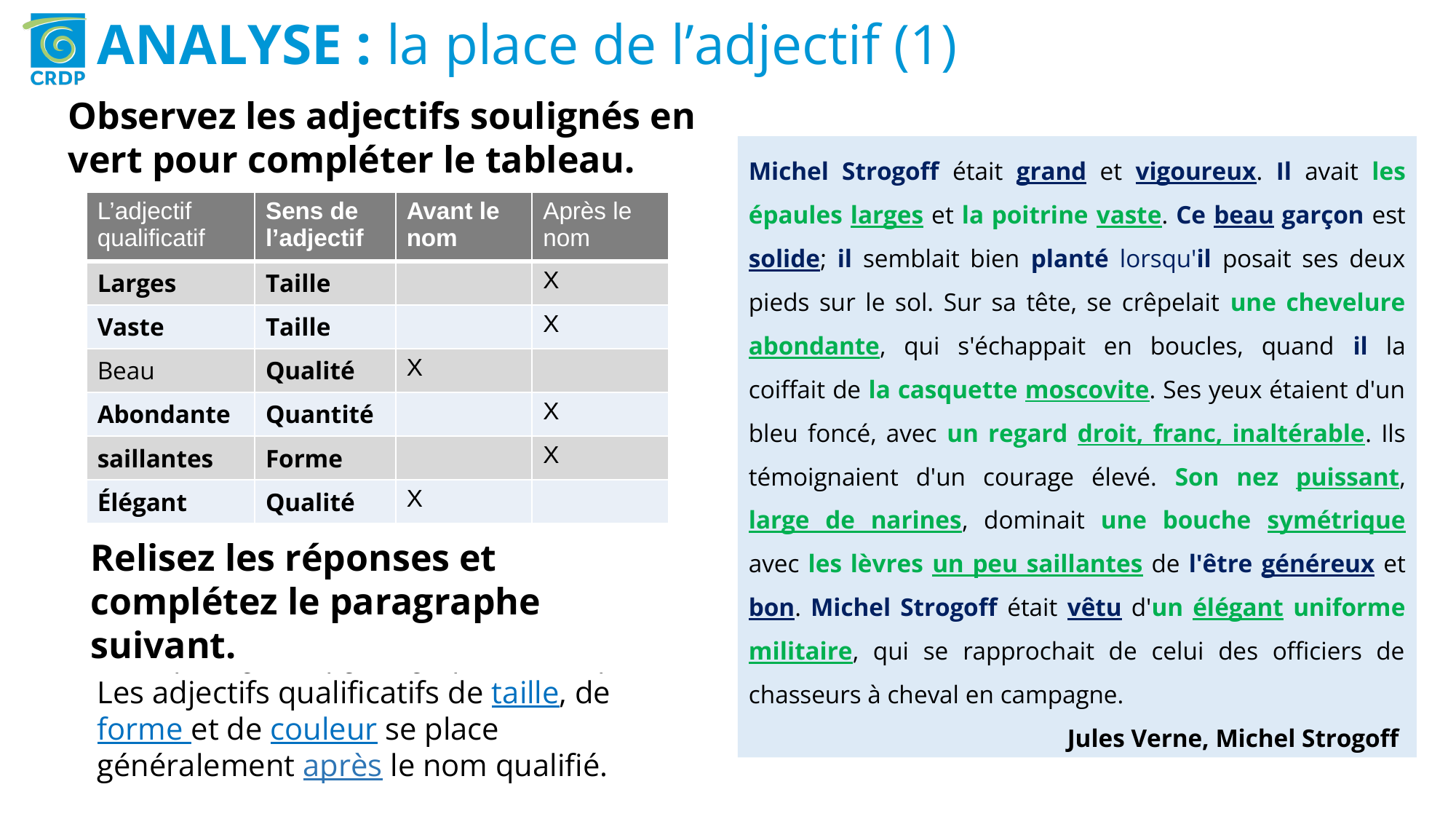

ANALYSE : la place de l’adjectif (1)
Observez les adjectifs soulignés en vert pour compléter le tableau.
Michel Strogoff était grand et vigoureux. Il avait les épaules larges et la poitrine vaste. Ce beau garçon est solide; il semblait bien planté lorsqu'il posait ses deux pieds sur le sol. Sur sa tête, se crêpelait une chevelure abondante, qui s'échappait en boucles, quand il la coiffait de la casquette moscovite. Ses yeux étaient d'un bleu foncé, avec un regard droit, franc, inaltérable. Ils témoignaient d'un courage élevé. Son nez puissant, large de narines, dominait une bouche symétrique avec les lèvres un peu saillantes de l'être généreux et bon. Michel Strogoff était vêtu d'un élégant uniforme militaire, qui se rapprochait de celui des officiers de chasseurs à cheval en campagne.
Jules Verne, Michel Strogoff
| L’adjectif qualificatif | Sens de l’adjectif | Avant le nom | Après le nom |
| --- | --- | --- | --- |
| Larges | Taille |  | X |
| Vaste | Taille |  |  |
| Beau | Qualité | X |  |
| Abondante | Quantité |  |  |
| saillantes | Forme |  |  |
| Élégant | Qualité |  |  |
| L’adjectif qualificatif | Sens de l’adjectif | Avant le nom | Après le nom |
| --- | --- | --- | --- |
| Larges | Taille |  | X |
| Vaste | Taille |  | X |
| Beau | Qualité | X |  |
| Abondante | Quantité |  | X |
| saillantes | Forme |  | X |
| Élégant | Qualité | X |  |
Relisez les réponses et complétez le paragraphe suivant.
Les adjectifs qualificatifs de ………. , de ………… et de couleur se place généralement ………… le nom qualifié.
Les adjectifs qualificatifs de taille, de forme et de couleur se place généralement après le nom qualifié.